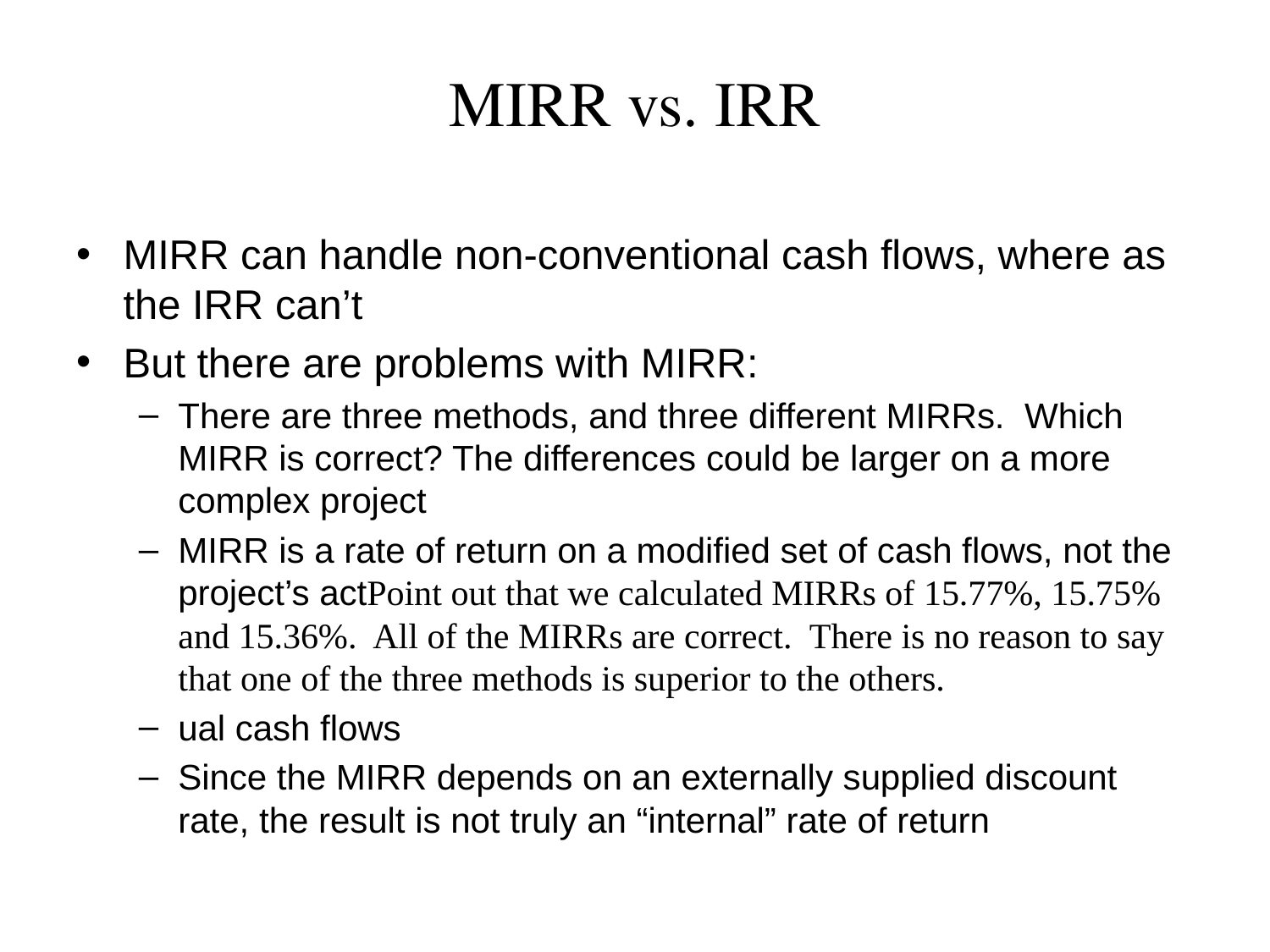

# MIRR vs. IRR
MIRR can handle non-conventional cash flows, where as the IRR can’t
But there are problems with MIRR:
There are three methods, and three different MIRRs.  Which MIRR is correct? The differences could be larger on a more complex project
MIRR is a rate of return on a modified set of cash flows, not the project’s actPoint out that we calculated MIRRs of 15.77%, 15.75% and 15.36%.  All of the MIRRs are correct.  There is no reason to say that one of the three methods is superior to the others.
ual cash flows
Since the MIRR depends on an externally supplied discount rate, the result is not truly an “internal” rate of return